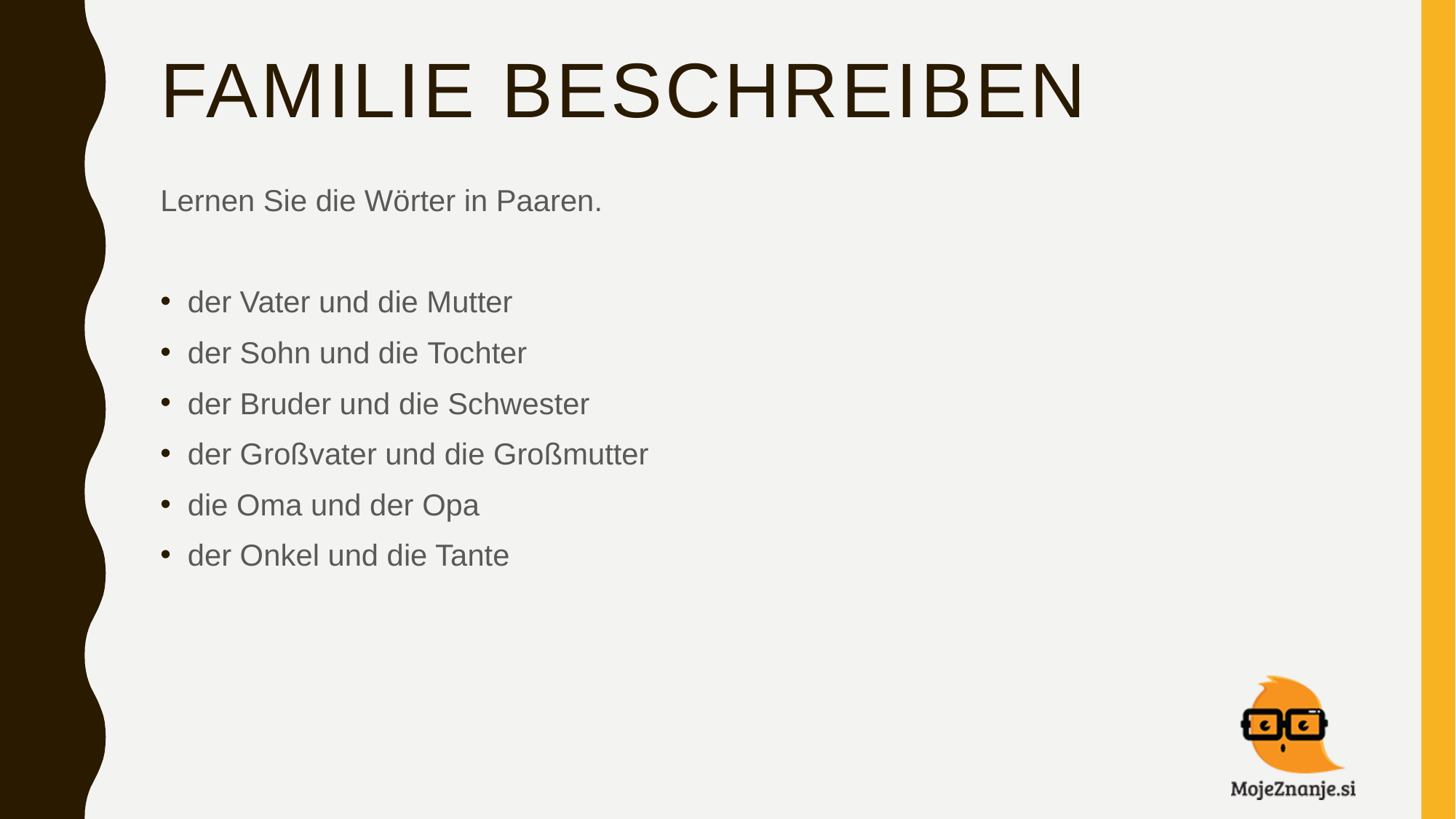

# Familie beschreiben
Lernen Sie die Wörter in Paaren.

der Vater und die Mutter
der Sohn und die Tochter
der Bruder und die Schwester
der Großvater und die Großmutter
die Oma und der Opa
der Onkel und die Tante